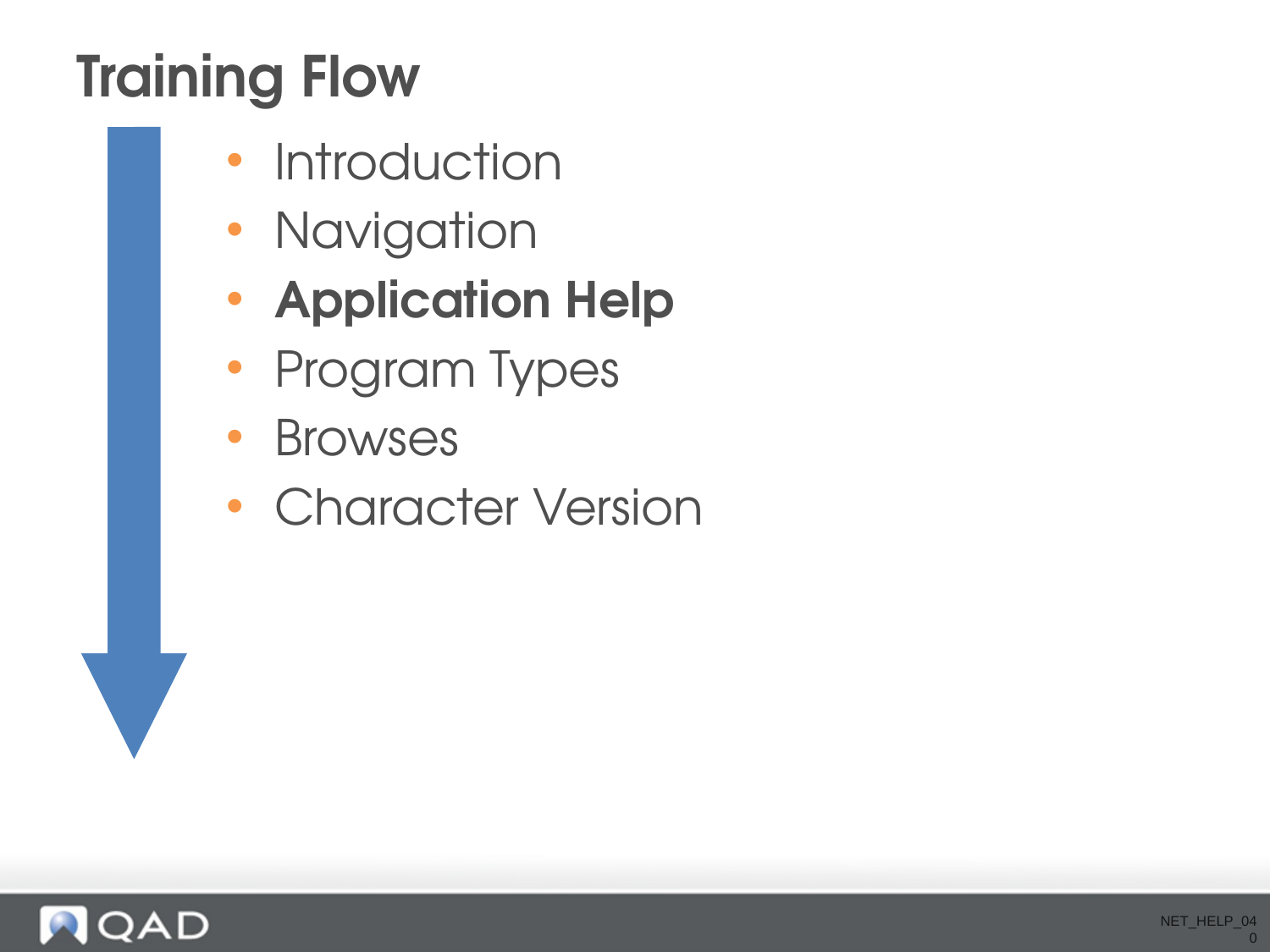

# Training Flow
Introduction
Navigation
Application Help
Program Types
Browses
Character Version

NET_HELP_040